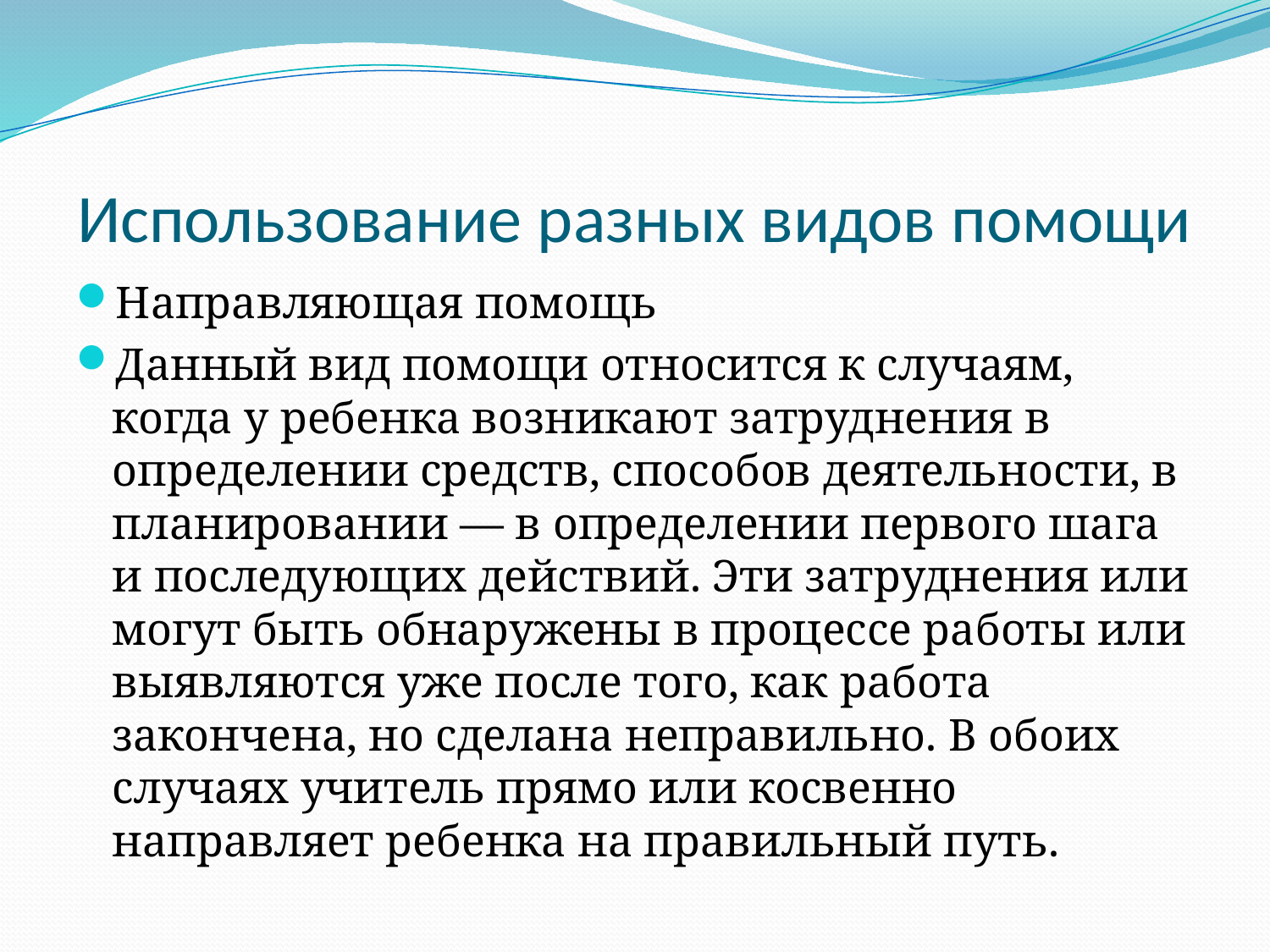

# Использование разных видов помощи
Направляющая помощь
Данный вид помощи относится к случаям, когда у ребенка возникают затруднения в определении средств, способов деятельности, в планировании — в определении первого шага и последующих действий. Эти затруднения или могут быть обнаружены в процессе работы или выявляются уже после того, как работа закончена, но сделана неправильно. В обоих случаях учитель прямо или косвенно направляет ребенка на правильный путь.